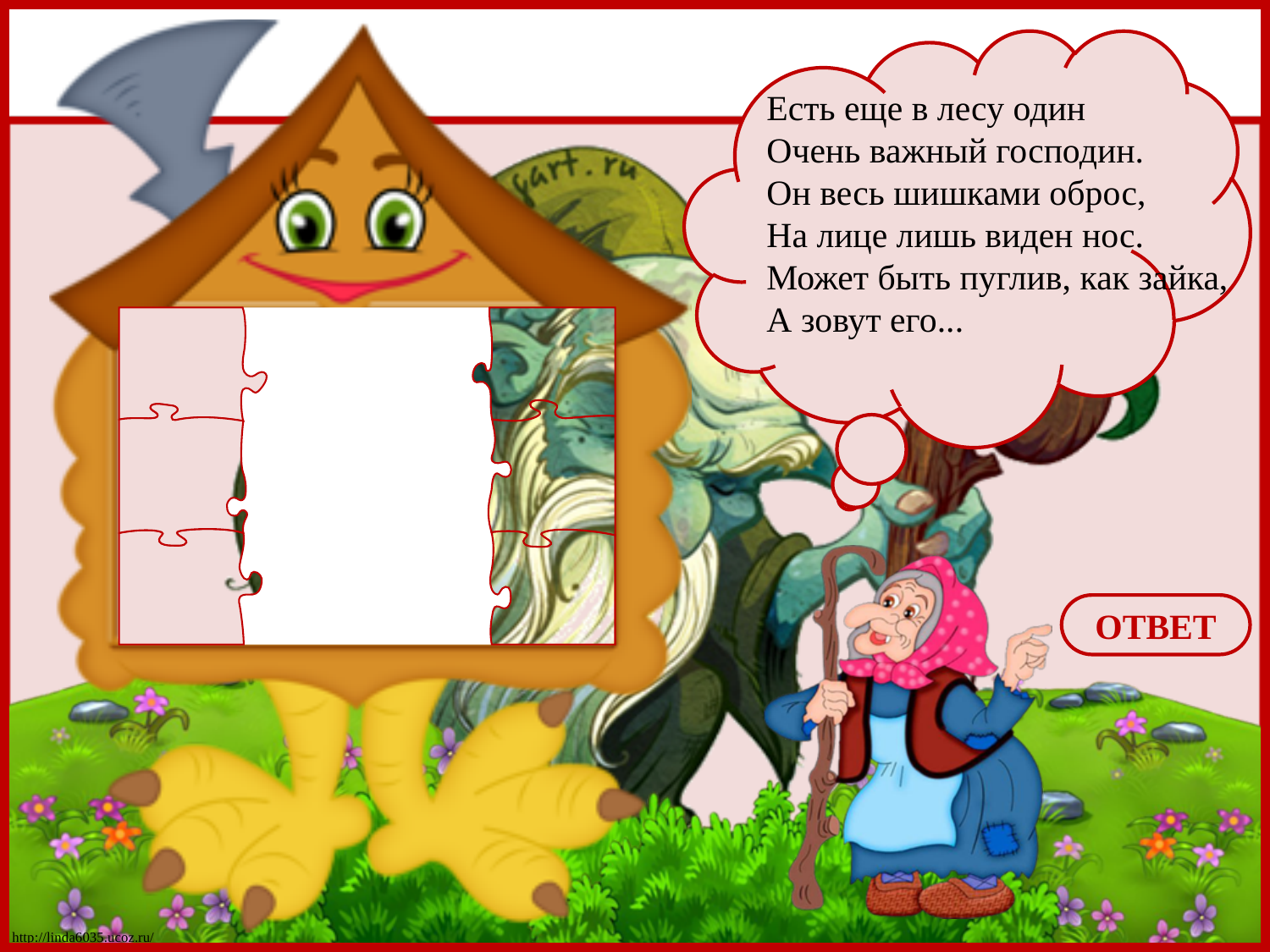

Есть еще в лесу один
Очень важный господин.
Он весь шишками оброс,
На лице лишь виден нос.
Может быть пуглив, как зайка,
А зовут его...

ОТВЕТ